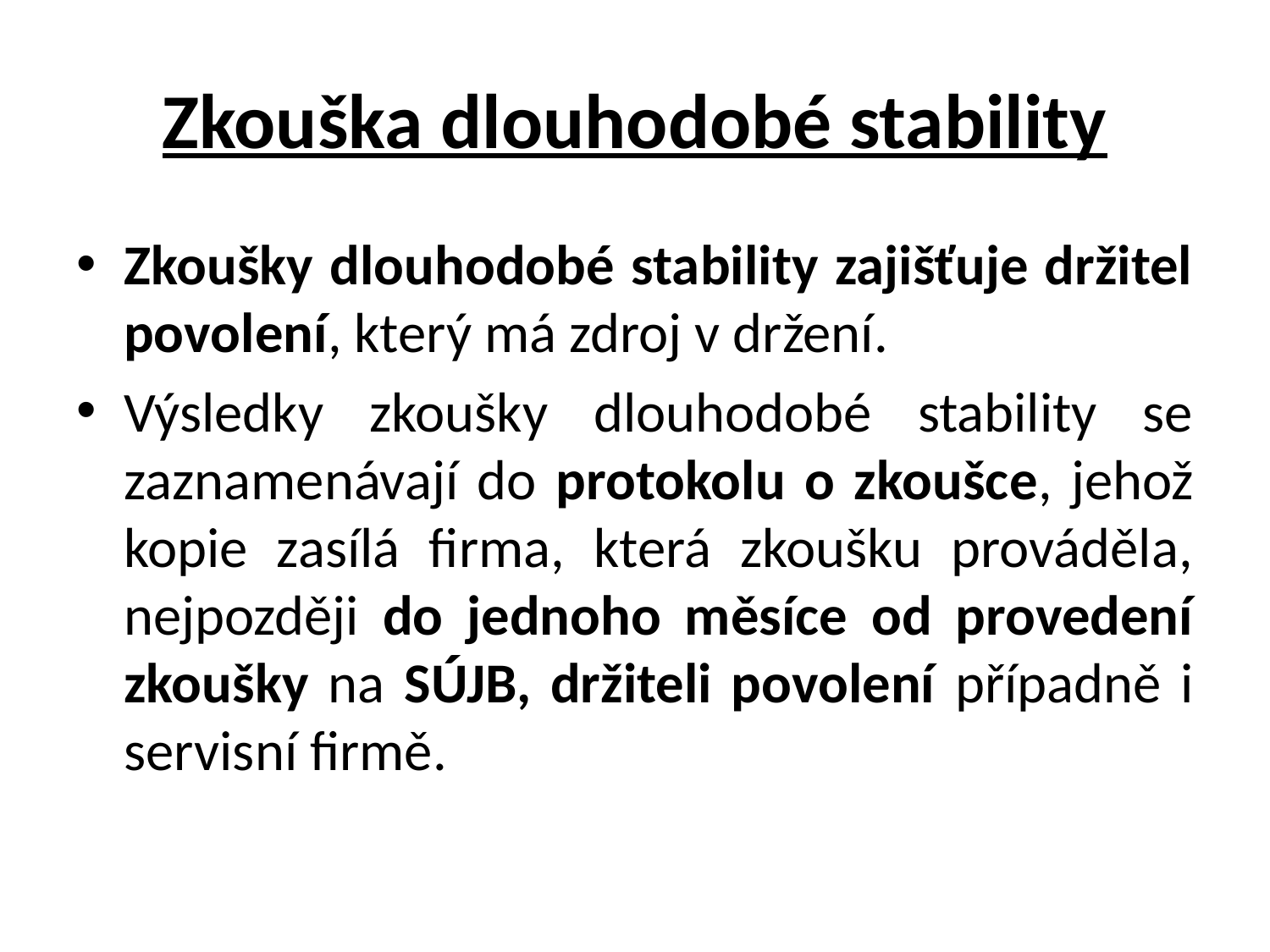

# Zkouška dlouhodobé stability
Zkoušky dlouhodobé stability zajišťuje držitel povolení, který má zdroj v držení.
Výsledky zkoušky dlouhodobé stability se zaznamenávají do protokolu o zkoušce, jehož kopie zasílá firma, která zkoušku prováděla, nejpozději do jednoho měsíce od provedení zkoušky na SÚJB, držiteli povolení případně i servisní firmě.